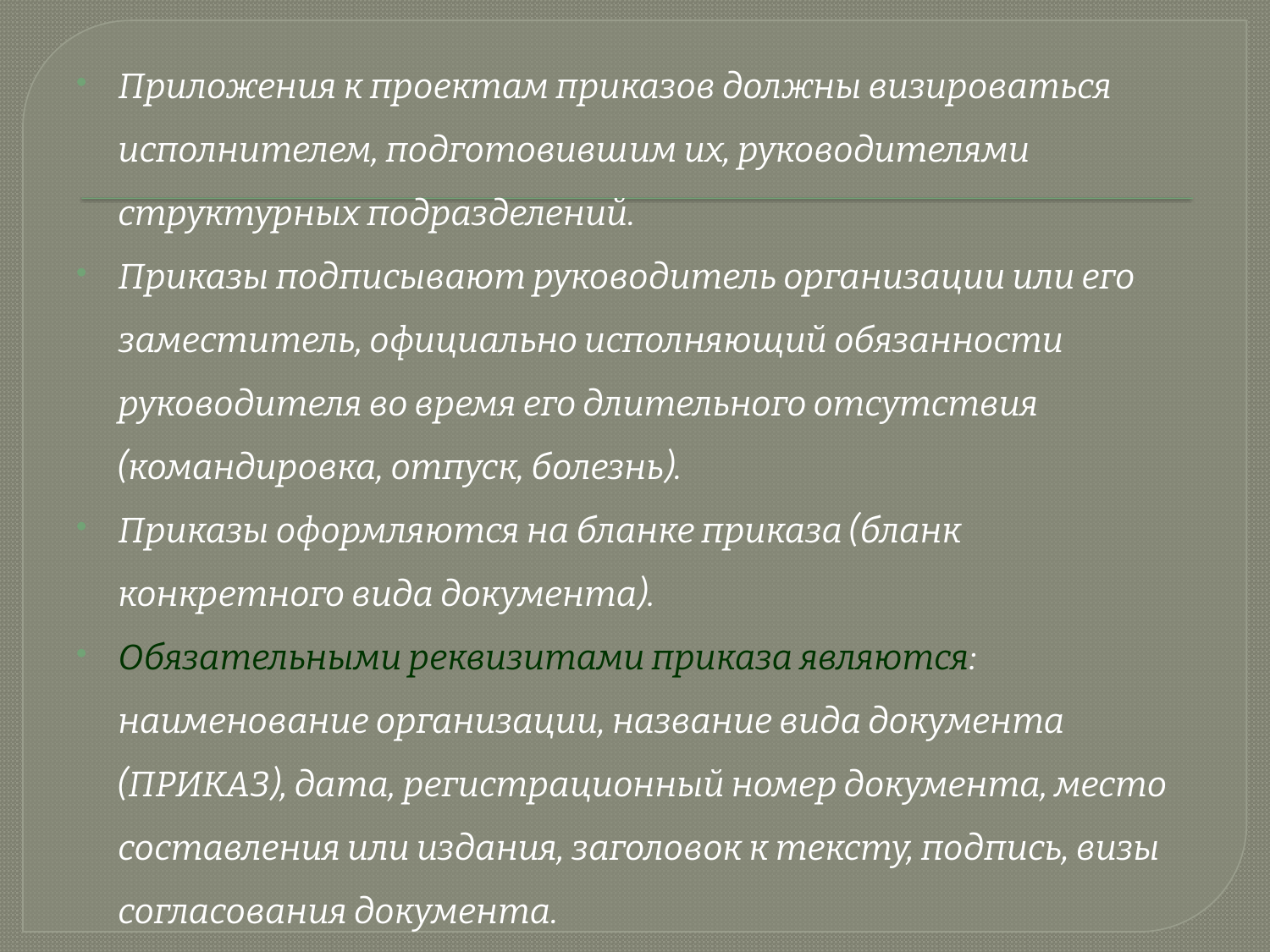

Приложения к проектам приказов должны визироваться исполнителем, подготовившим их, руководителями структурных подразделений.
Приказы подписывают руководитель организации или его заместитель, официально исполняющий обязанности руководителя во время его длительного отсутствия (командировка, отпуск, болезнь).
Приказы оформляются на бланке приказа (бланк конкретного вида документа).
Обязательными реквизитами приказа являются: наименование организации, название вида документа (ПРИКАЗ), дата, регистрационный номер документа, место составления или издания, заголовок к тексту, подпись, визы согласования документа.